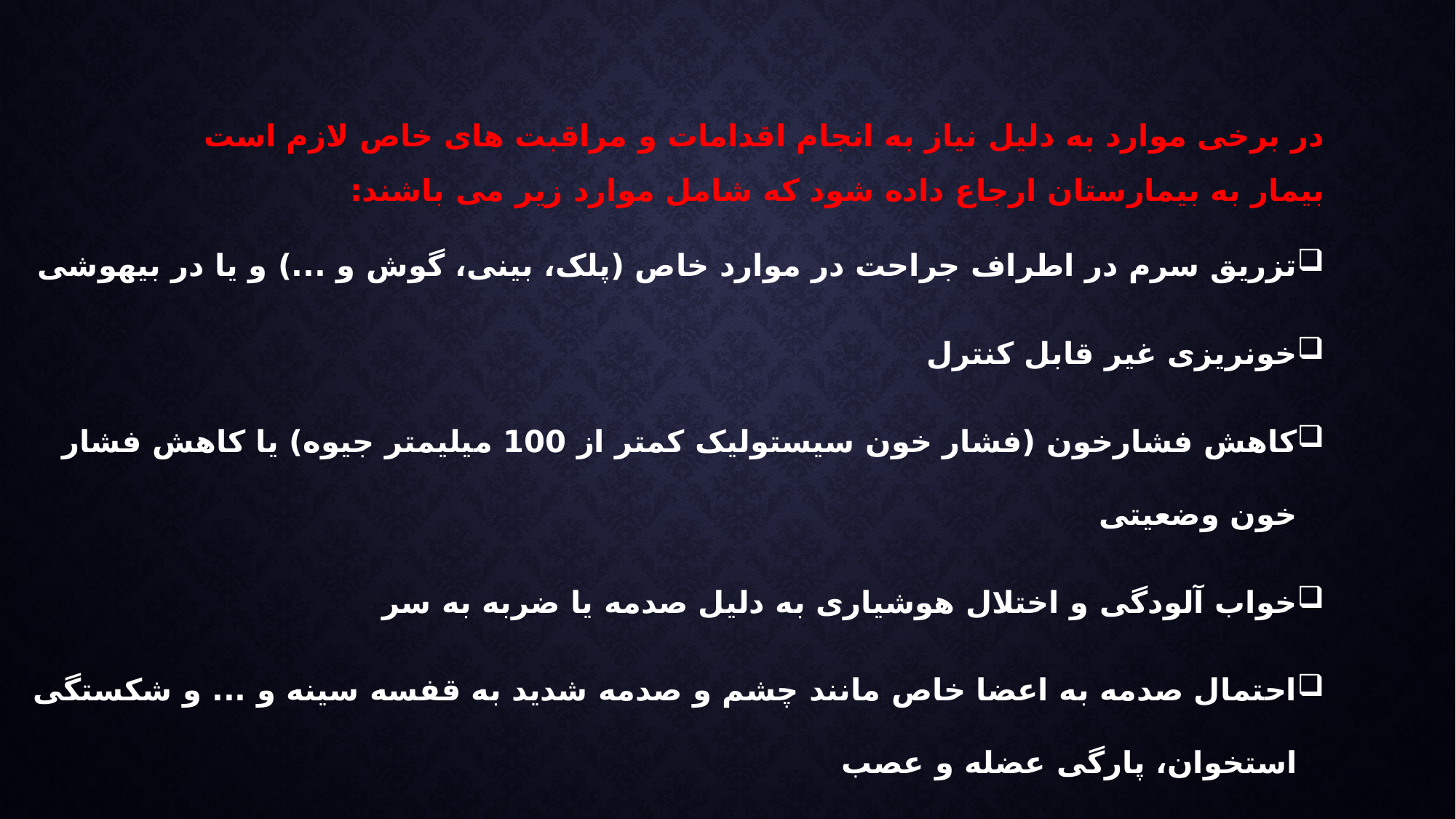

# در برخی موارد به دلیل نیاز به انجام اقدامات و مراقبت های خاص لازم است بیمار به بیمارستان ارجاع داده شود که شامل موارد زیر می باشند:
تزریق سرم در اطراف جراحت در موارد خاص (پلک، بینی، گوش و ...) و یا در بیهوشی
خونریزی غیر قابل کنترل
کاهش فشارخون (فشار خون سیستولیک کمتر از 100 میلیمتر جیوه) یا کاهش فشار خون وضعیتی
خواب آلودگی و اختلال هوشیاری به دلیل صدمه یا ضربه به سر
احتمال صدمه به اعضا خاص مانند چشم و صدمه شدید به قفسه سینه و ... و شکستگی استخوان، پارگی عضله و عصب
نیاز به دبریدمان وسیع